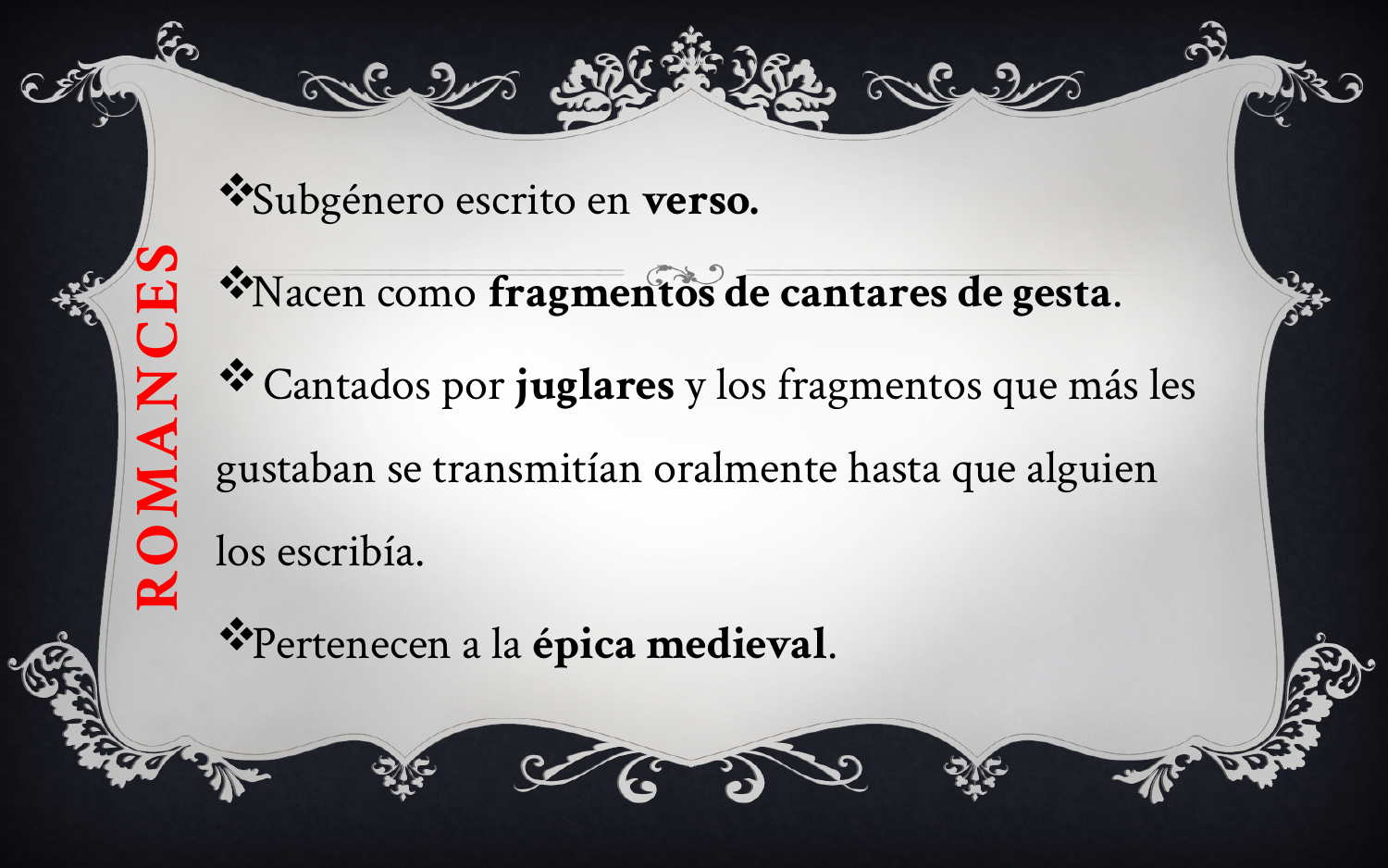

Subgénero escrito en verso.
Nacen como fragmentos de cantares de gesta.
 Cantados por juglares y los fragmentos que más les gustaban se transmitían oralmente hasta que alguien los escribía.
Pertenecen a la épica medieval.

# ROMANCES